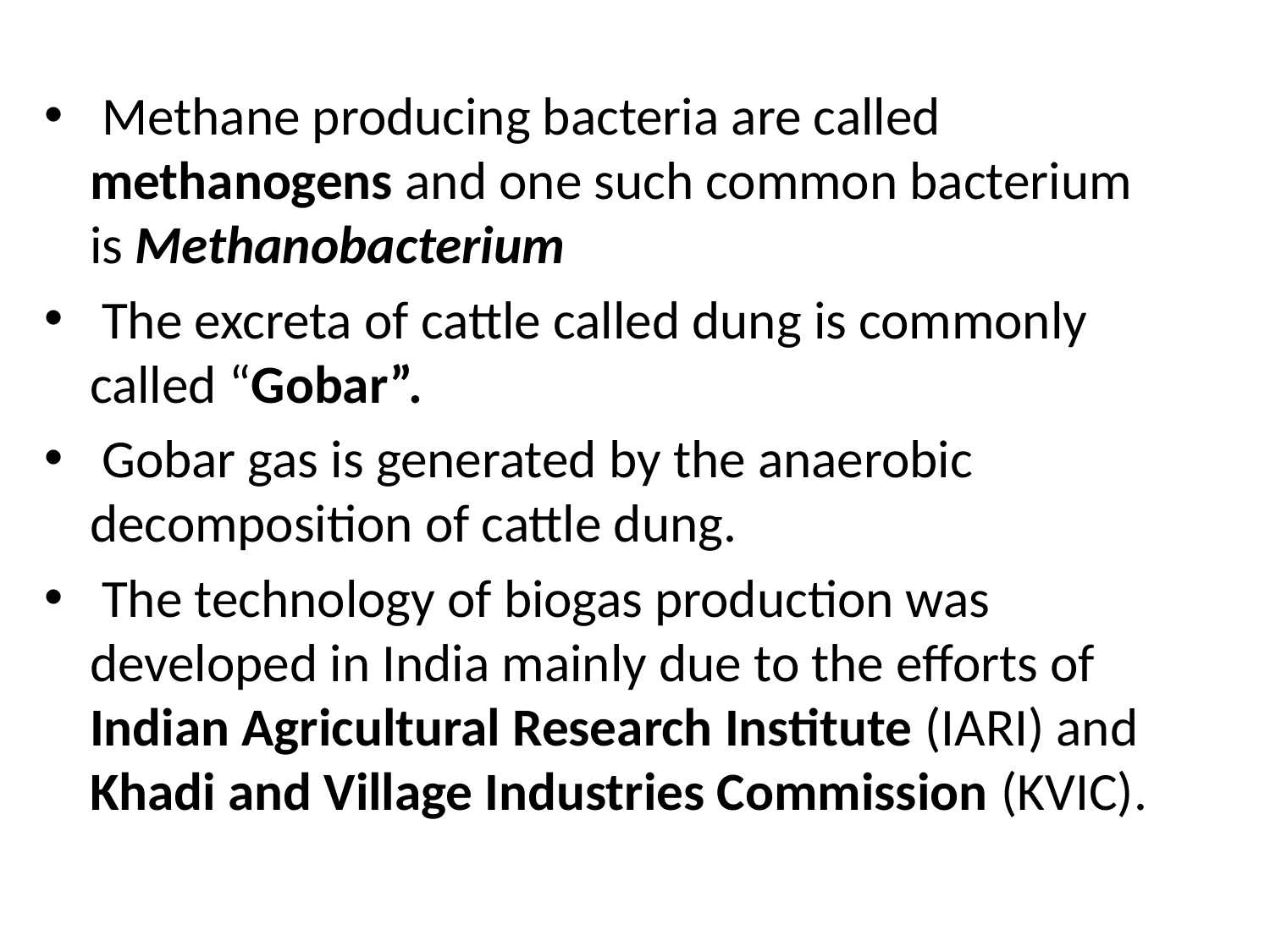

Methane producing bacteria are called methanogens and one such common bacterium is Methanobacterium
 The excreta of cattle called dung is commonly called “Gobar”.
 Gobar gas is generated by the anaerobic decomposition of cattle dung.
 The technology of biogas production was developed in India mainly due to the efforts of Indian Agricultural Research Institute (IARI) and Khadi and Village Industries Commission (KVIC).